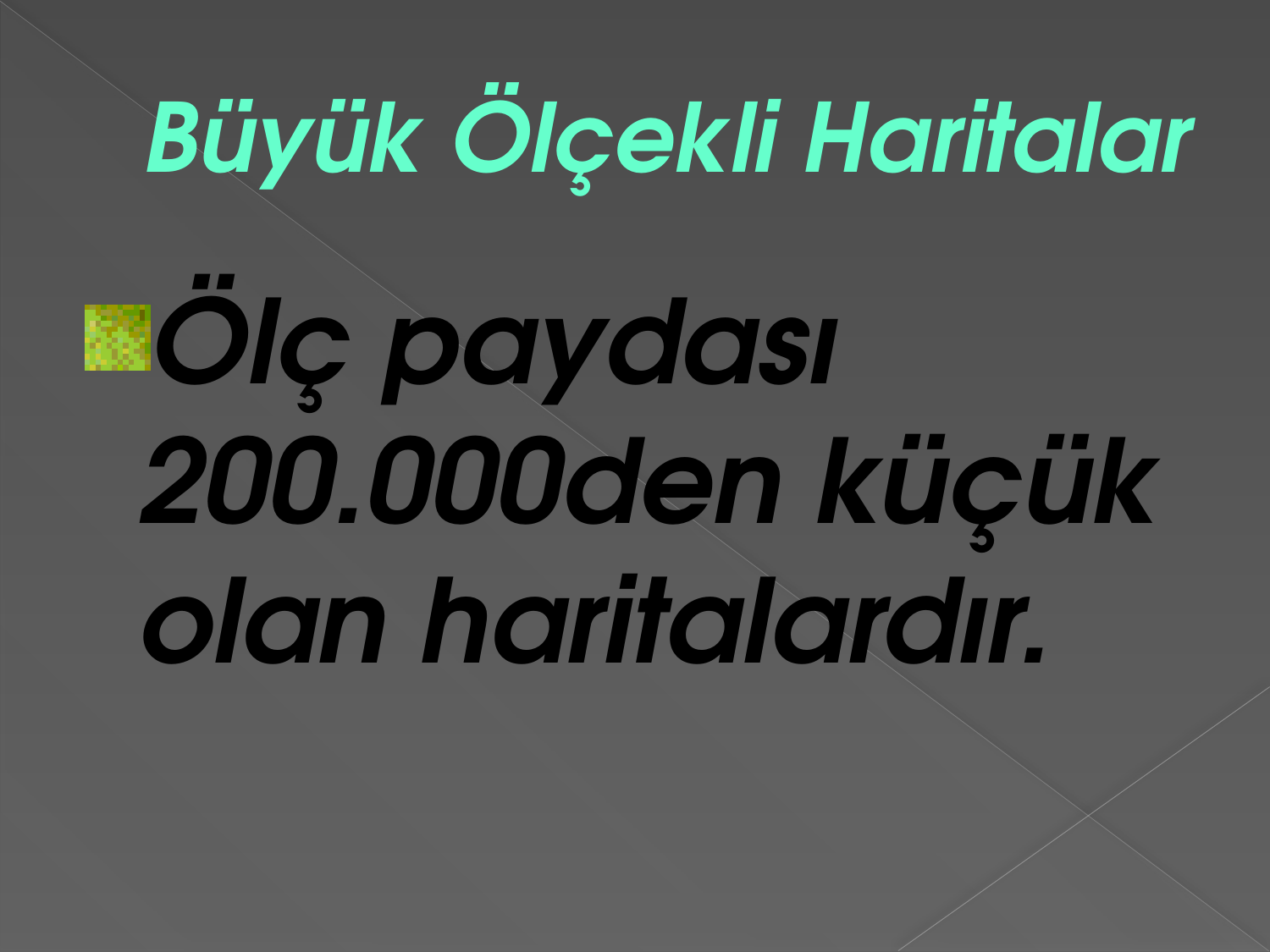

# Büyük Ölçekli Haritalar
Ölç paydası 200.000den küçük olan haritalardır.